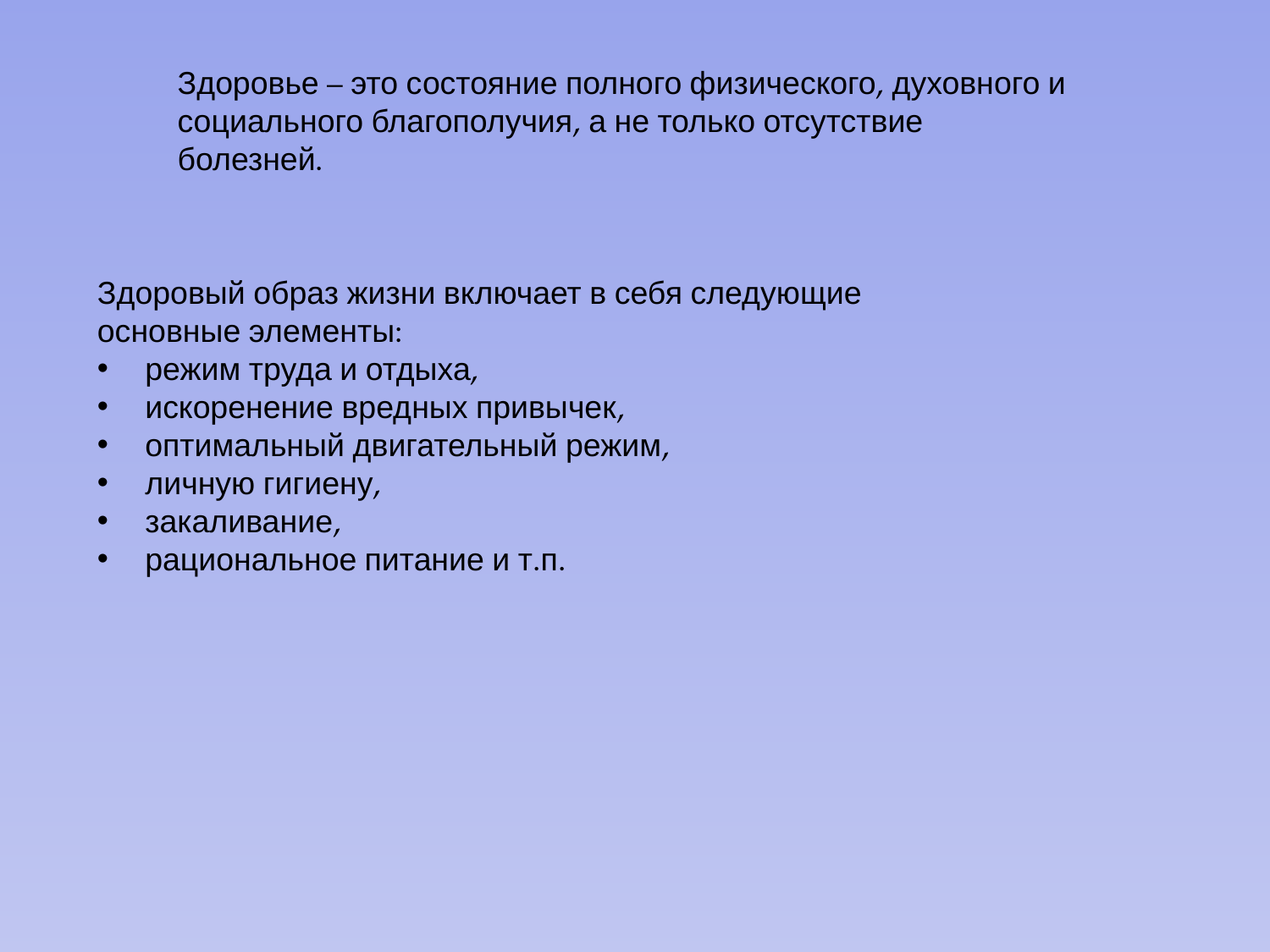

Здоровье – это состояние полного физического, духовного и социального благополучия, а не только отсутствие болезней.

Здоровый образ жизни включает в себя следующие основные элементы:
 режим труда и отдыха,
 искоренение вредных привычек,
 оптимальный двигательный режим,
 личную гигиену,
 закаливание,
 рациональное питание и т.п.